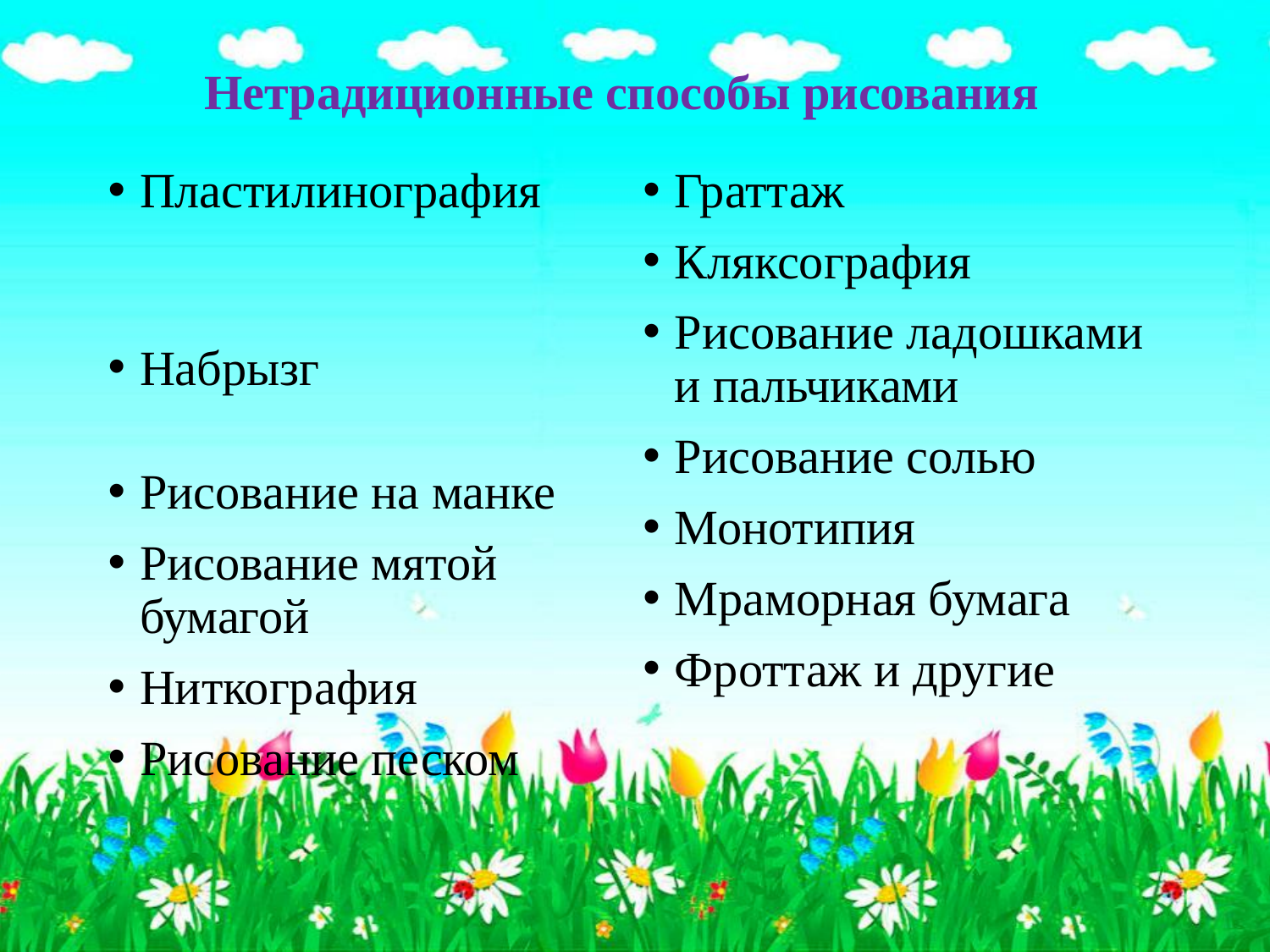

# Нетрадиционные способы рисования
Пластилинография
Набрызг
Рисование на манке
Рисование мятой бумагой
Ниткография
Рисование песком
Граттаж
Кляксография
Рисование ладошками и пальчиками
Рисование солью
Монотипия
Мраморная бумага
Фроттаж и другие